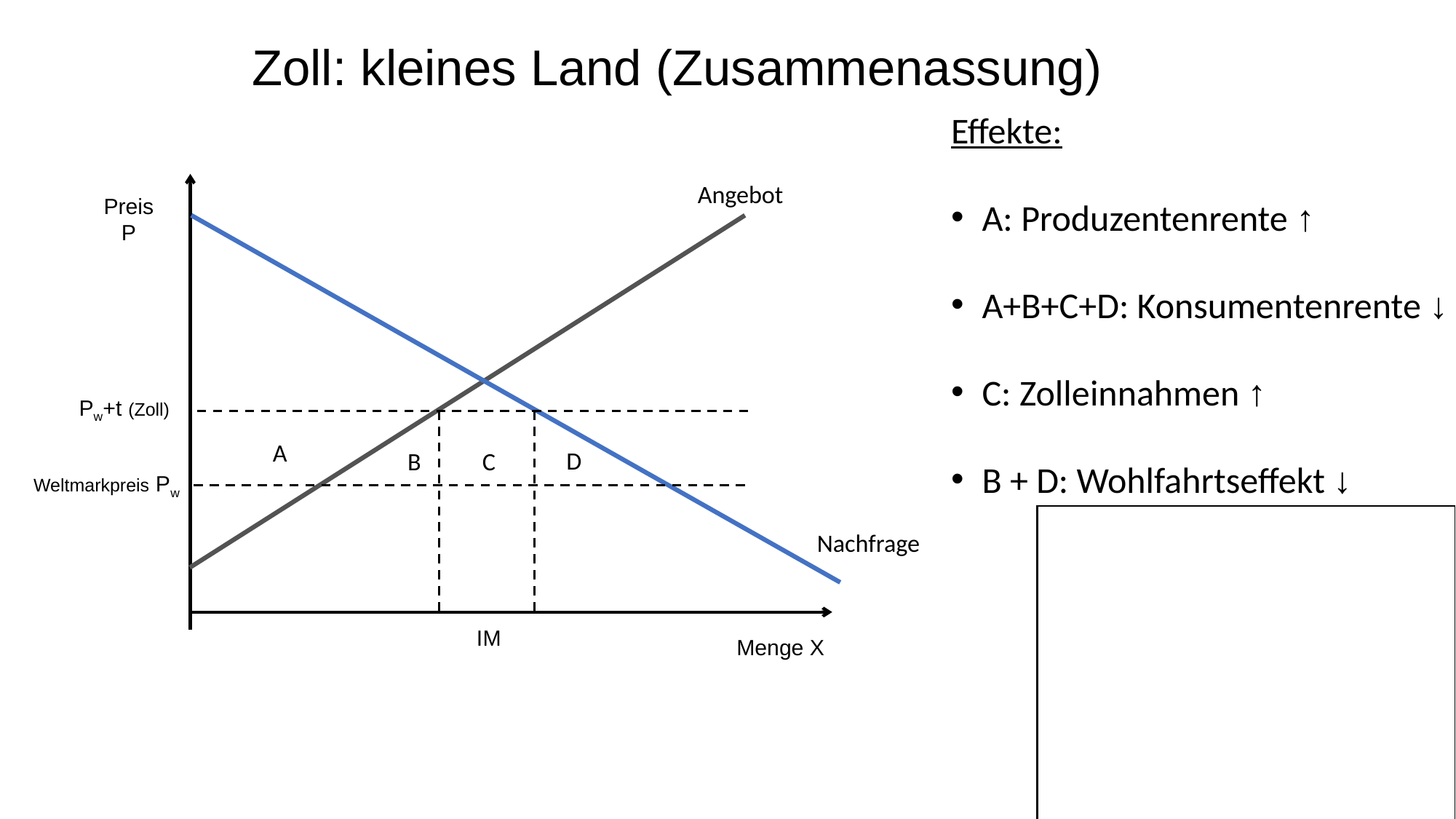

Zoll: kleines Land (Zusammenassung)
Effekte:

A: Produzentenrente ↑

A+B+C+D: Konsumentenrente ↓

C: Zolleinnahmen ↑

B + D: Wohlfahrtseffekt ↓

Angebot
Preis
P
Pw+t (Zoll)
A
D
B
C
Weltmarkpreis Pw
Nachfrage
Menge X

IM